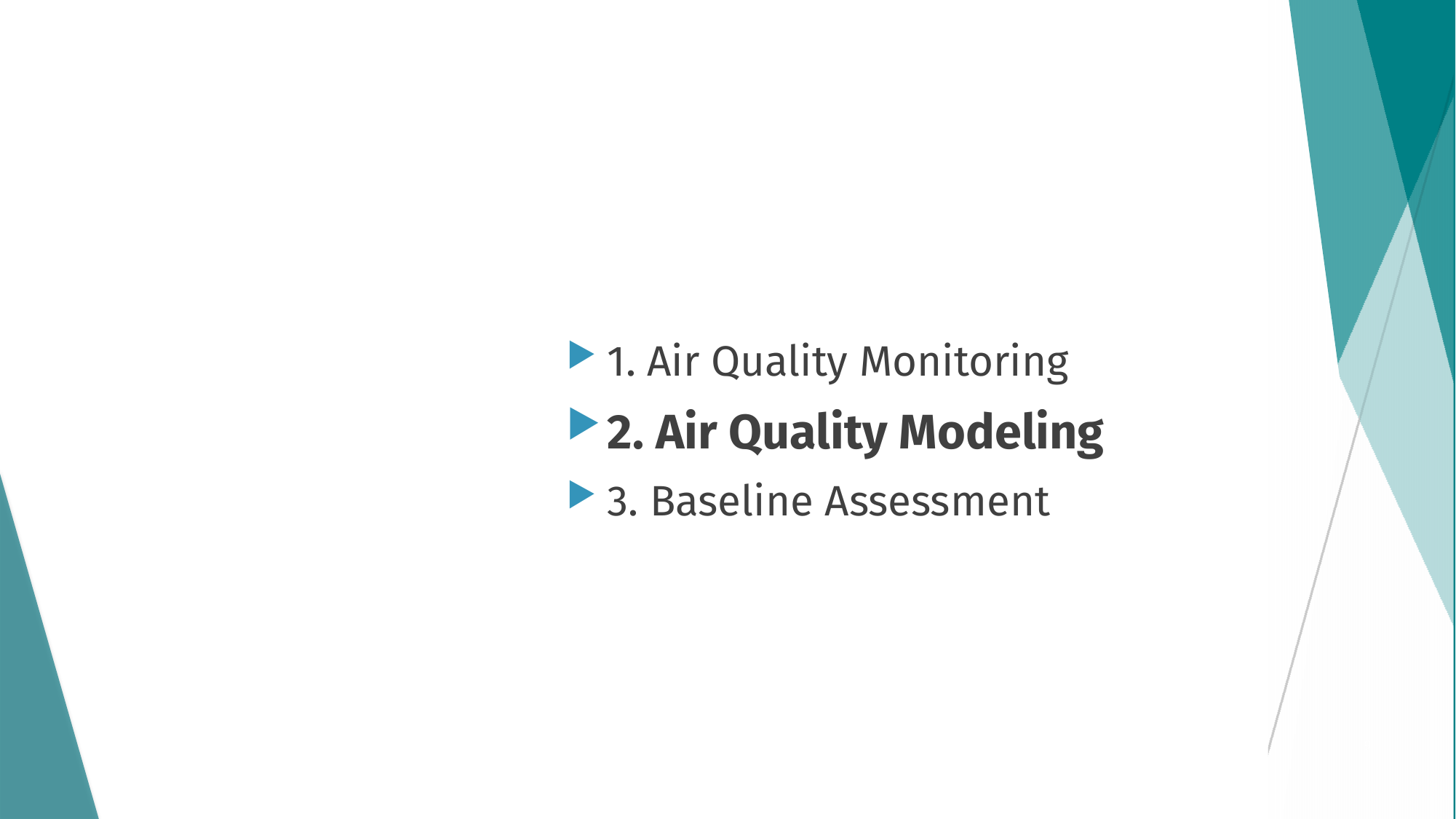

# Section 2: Air Quality Modeling
1. Air Quality Monitoring
2. Air Quality Modeling
3. Baseline Assessment
9